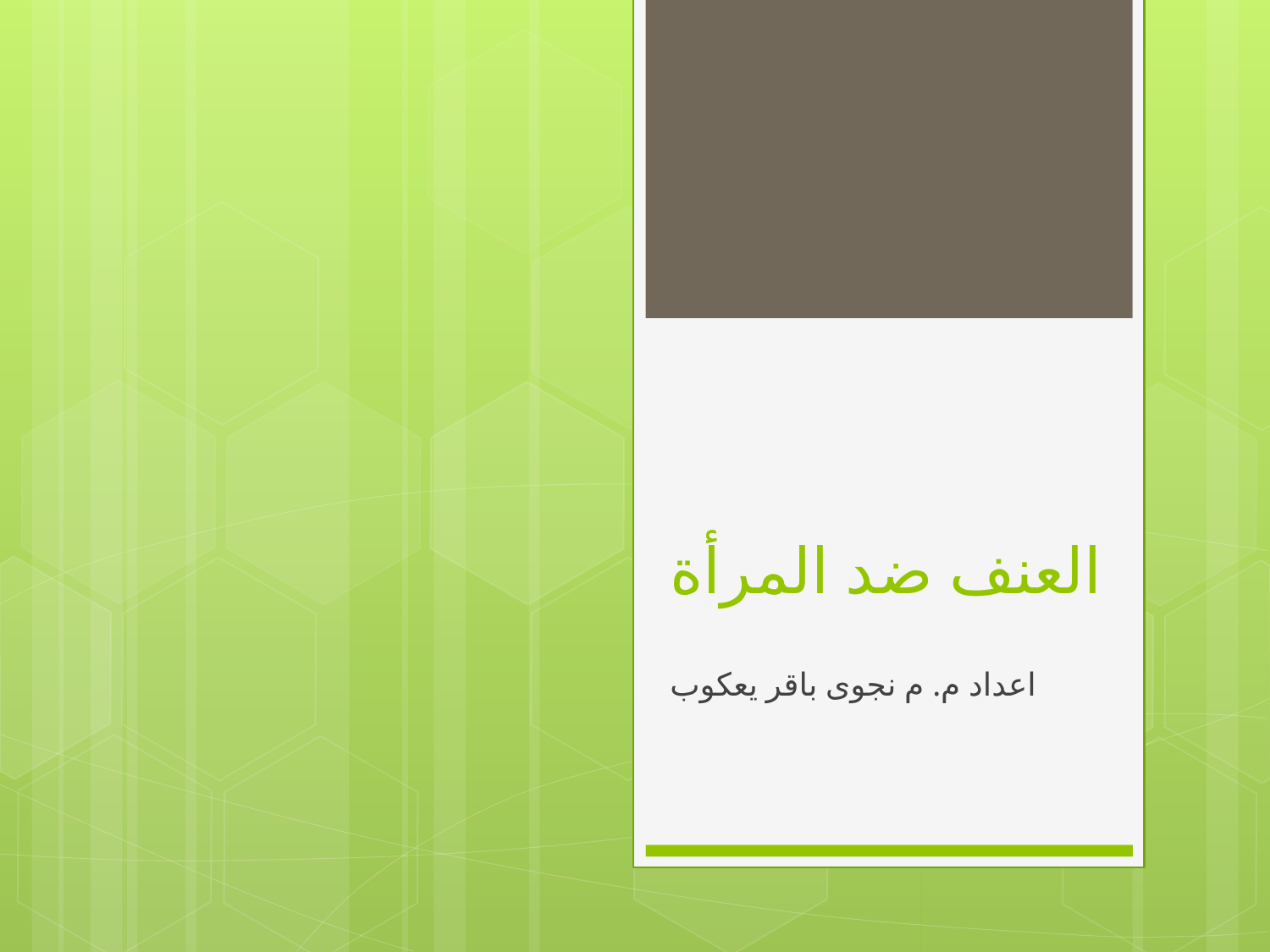

# العنف ضد المرأة

اعداد م. م نجوى باقر يعكوب